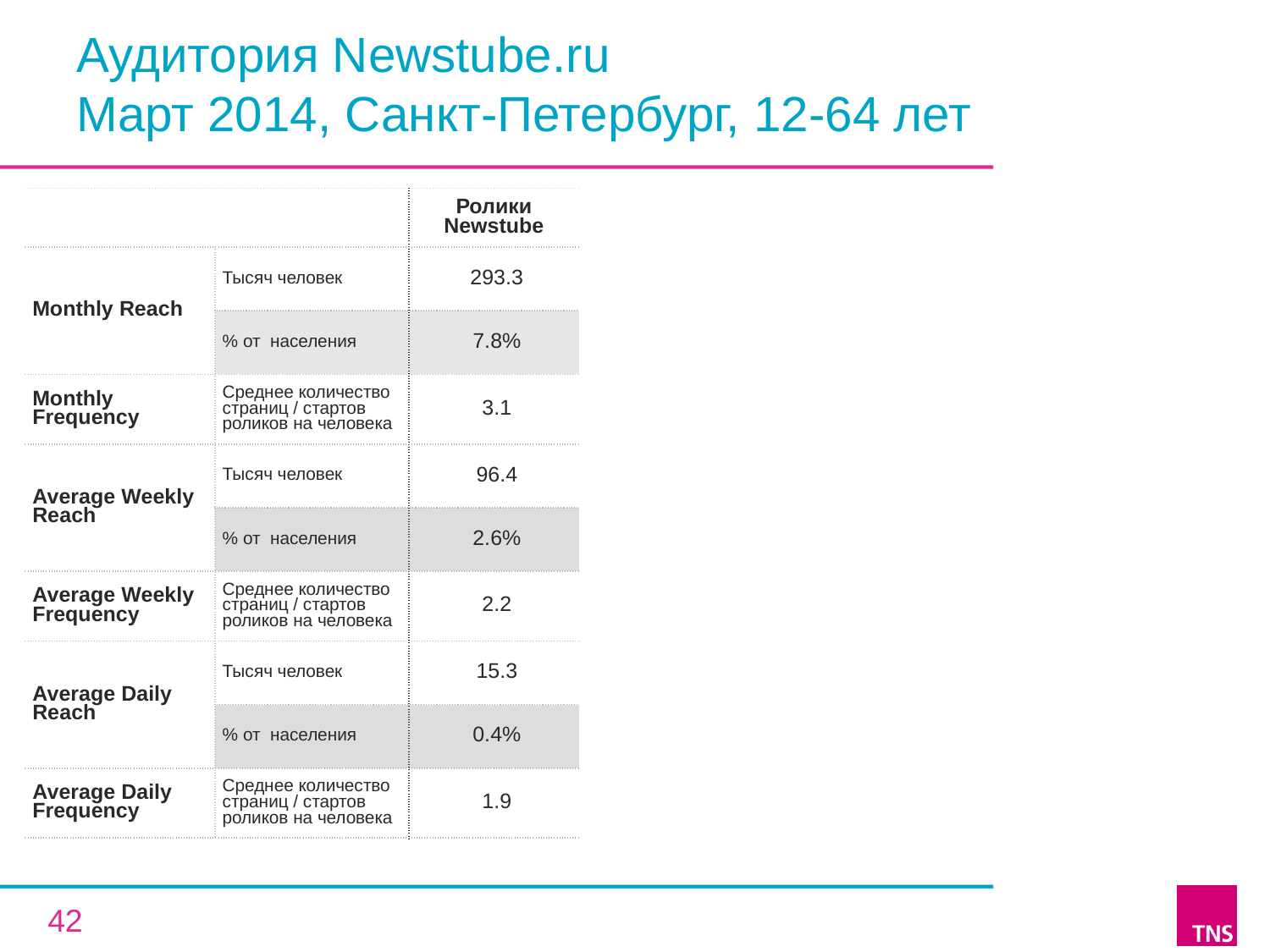

# Аудитория Newstube.ru Март 2014, Санкт-Петербург, 12-64 лет
|  |  | Ролики Newstube |
| --- | --- | --- |
| Monthly Reach | Тысяч человек | 293.3 |
|  | % от населения | 7.8% |
| Monthly Frequency | Среднее количество страниц / стартов роликов на человека | 3.1 |
| Average Weekly Reach | Тысяч человек | 96.4 |
|  | % от населения | 2.6% |
| Average Weekly Frequency | Среднее количество страниц / стартов роликов на человека | 2.2 |
| Average Daily Reach | Тысяч человек | 15.3 |
|  | % от населения | 0.4% |
| Average Daily Frequency | Среднее количество страниц / стартов роликов на человека | 1.9 |

42